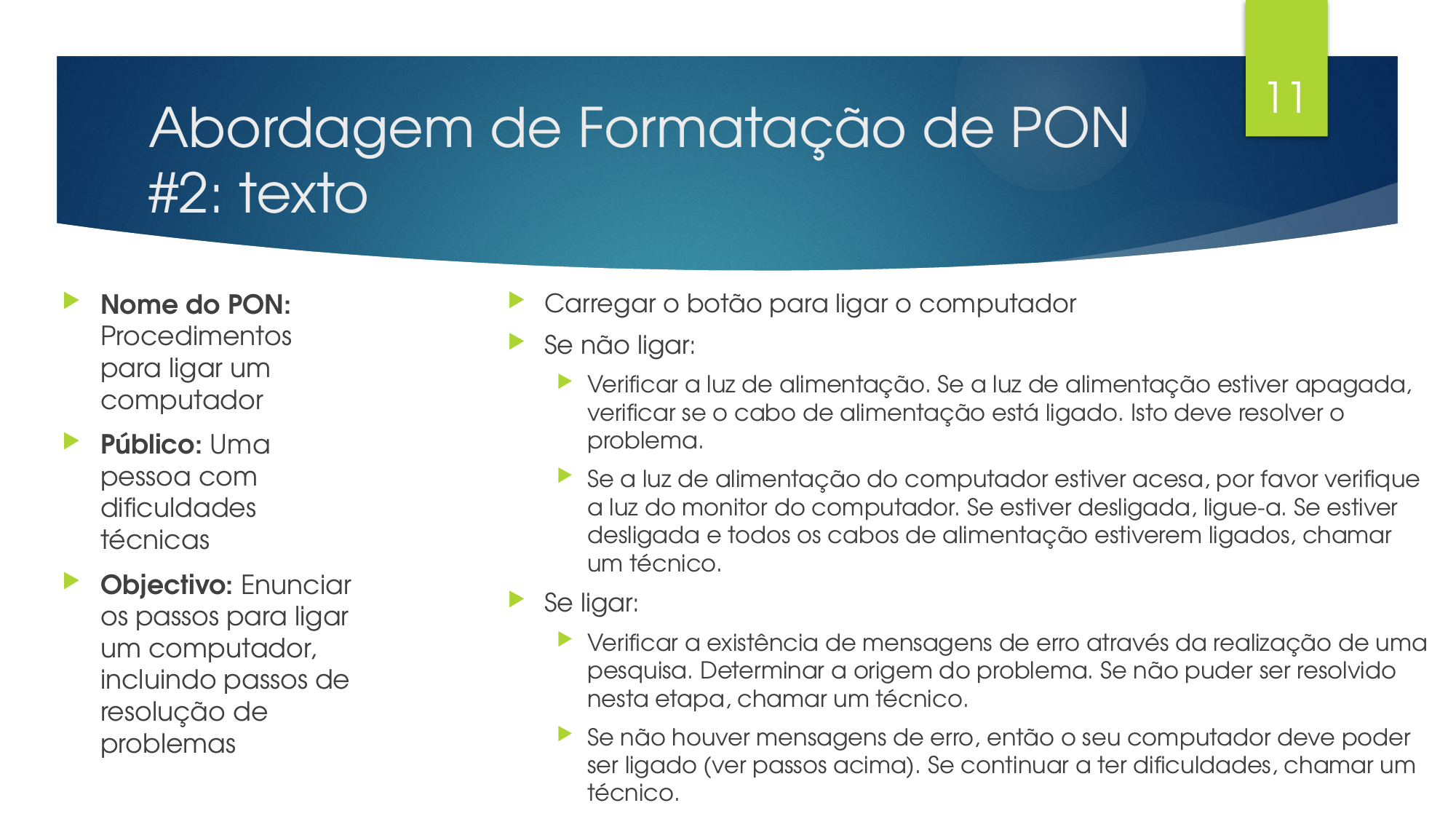

11
# Abordagem de Formatação de PON #2: texto
Nome do PON: Procedimentos para ligar um computador
Público: Uma pessoa com dificuldades técnicas
Objectivo: Enunciar os passos para ligar um computador, incluindo passos de resolução de problemas
Carregar o botão para ligar o computador
Se não ligar:
Verificar a luz de alimentação. Se a luz de alimentação estiver apagada, verificar se o cabo de alimentação está ligado. Isto deve resolver o problema.
Se a luz de alimentação do computador estiver acesa, por favor verifique a luz do monitor do computador. Se estiver desligada, ligue-a. Se estiver desligada e todos os cabos de alimentação estiverem ligados, chamar um técnico.
Se ligar:
Verificar a existência de mensagens de erro através da realização de uma pesquisa. Determinar a origem do problema. Se não puder ser resolvido nesta etapa, chamar um técnico.
Se não houver mensagens de erro, então o seu computador deve poder ser ligado (ver passos acima). Se continuar a ter dificuldades, chamar um técnico.